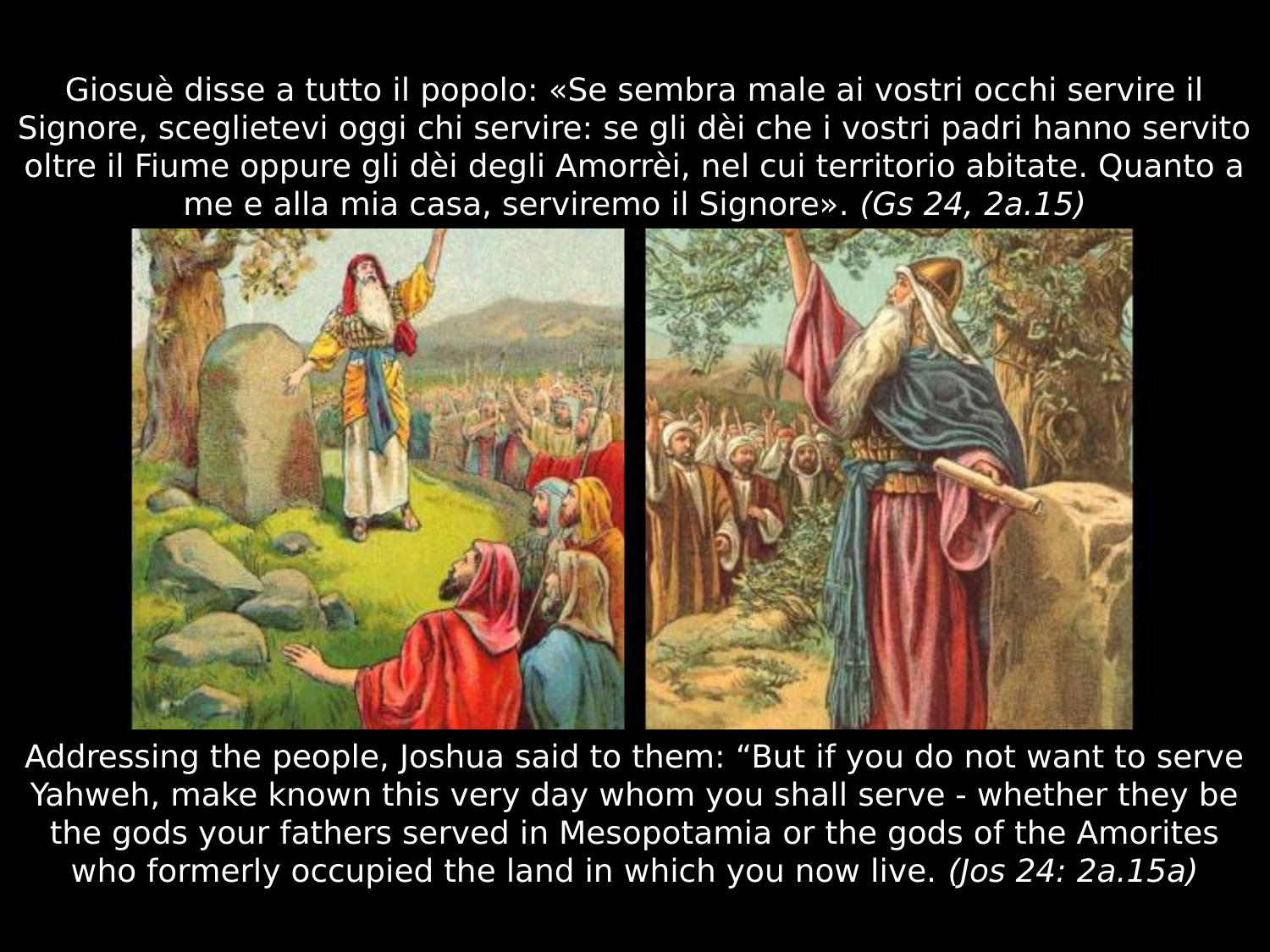

#
Giosuè disse a tutto il popolo: «Se sembra male ai vostri occhi servire il Signore, sceglietevi oggi chi servire: se gli dèi che i vostri padri hanno servito oltre il Fiume oppure gli dèi degli Amorrèi, nel cui territorio abitate. Quanto a me e alla mia casa, serviremo il Signore». (Gs 24, 2a.15)
Addressing the people, Joshua said to them: “But if you do not want to serve Yahweh, make known this very day whom you shall serve - whether they be the gods your fathers served in Mesopotamia or the gods of the Amorites who formerly occupied the land in which you now live. (Jos 24: 2a.15a)